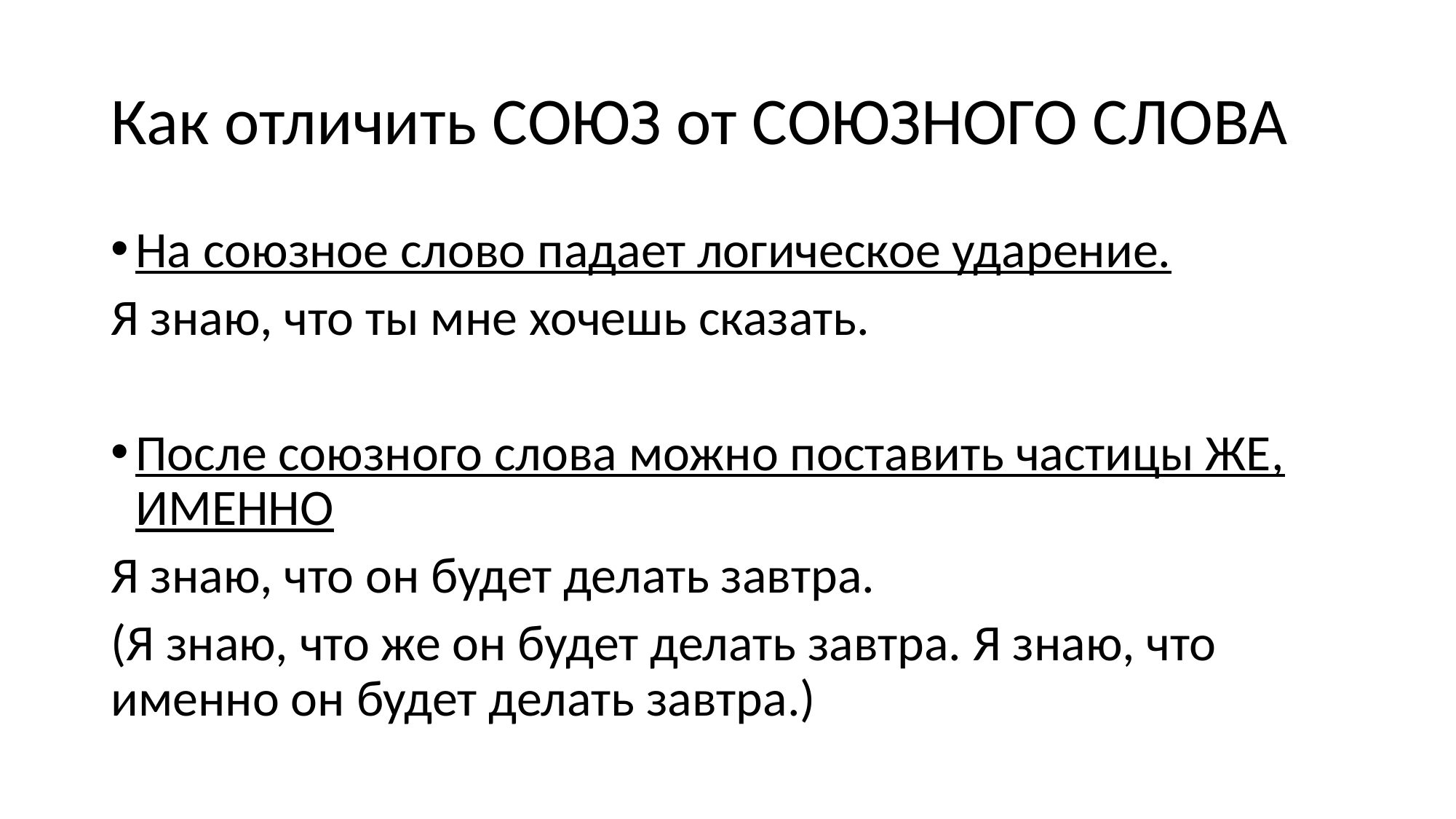

# Как отличить СОЮЗ от СОЮЗНОГО СЛОВА
На союзное слово падает логическое ударение.
Я знаю, что ты мне хочешь сказать.

После союзного слова можно поставить частицы ЖЕ, ИМЕННО
Я знаю, что он будет делать завтра.
(Я знаю, что же он будет делать завтра. Я знаю, что именно он будет делать завтра.)